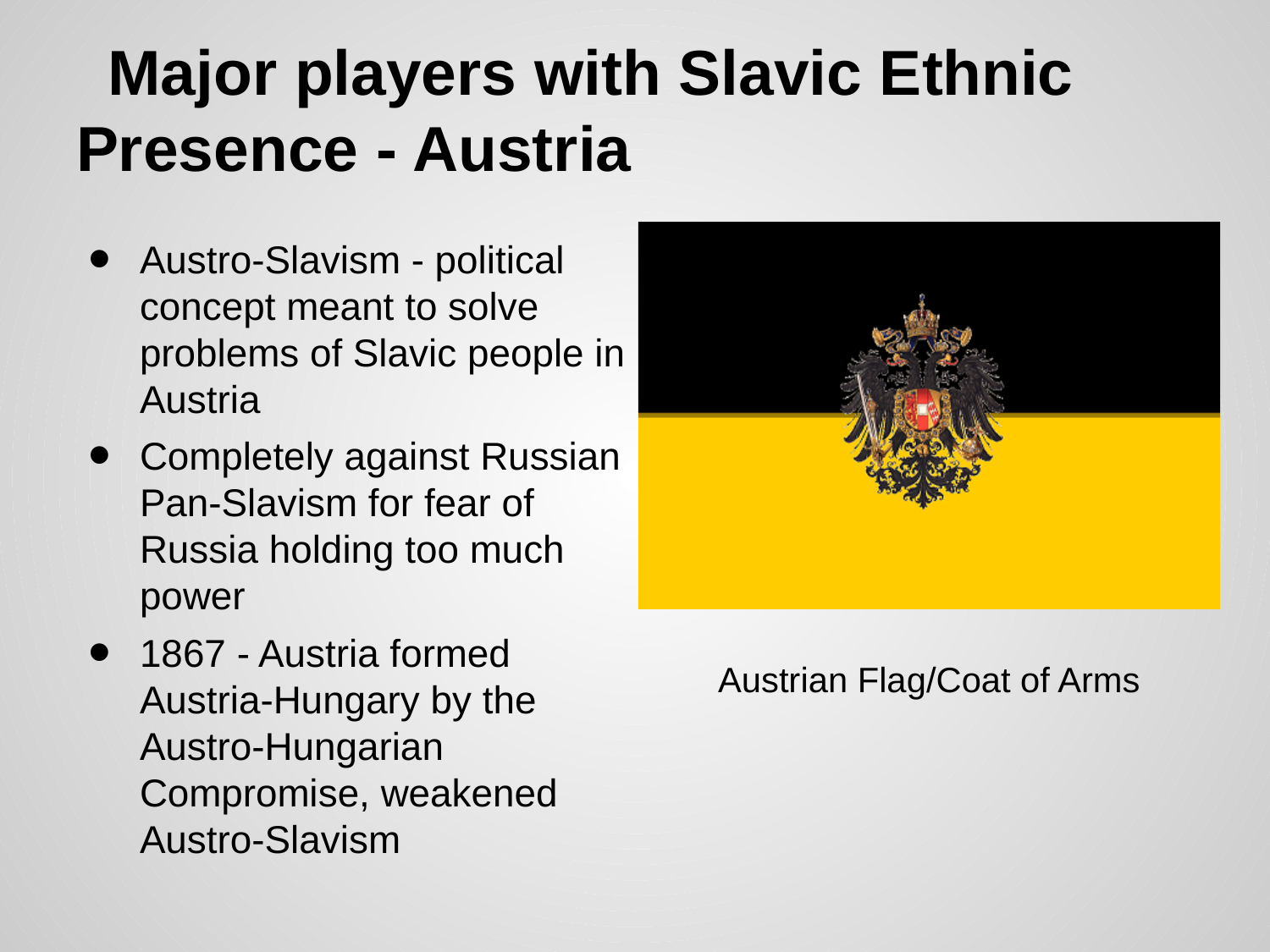

# Major players with Slavic Ethnic Presence - Austria
Austro-Slavism - political concept meant to solve problems of Slavic people in Austria
Completely against Russian Pan-Slavism for fear of Russia holding too much power
1867 - Austria formed Austria-Hungary by the Austro-Hungarian Compromise, weakened Austro-Slavism

Austrian Flag/Coat of Arms